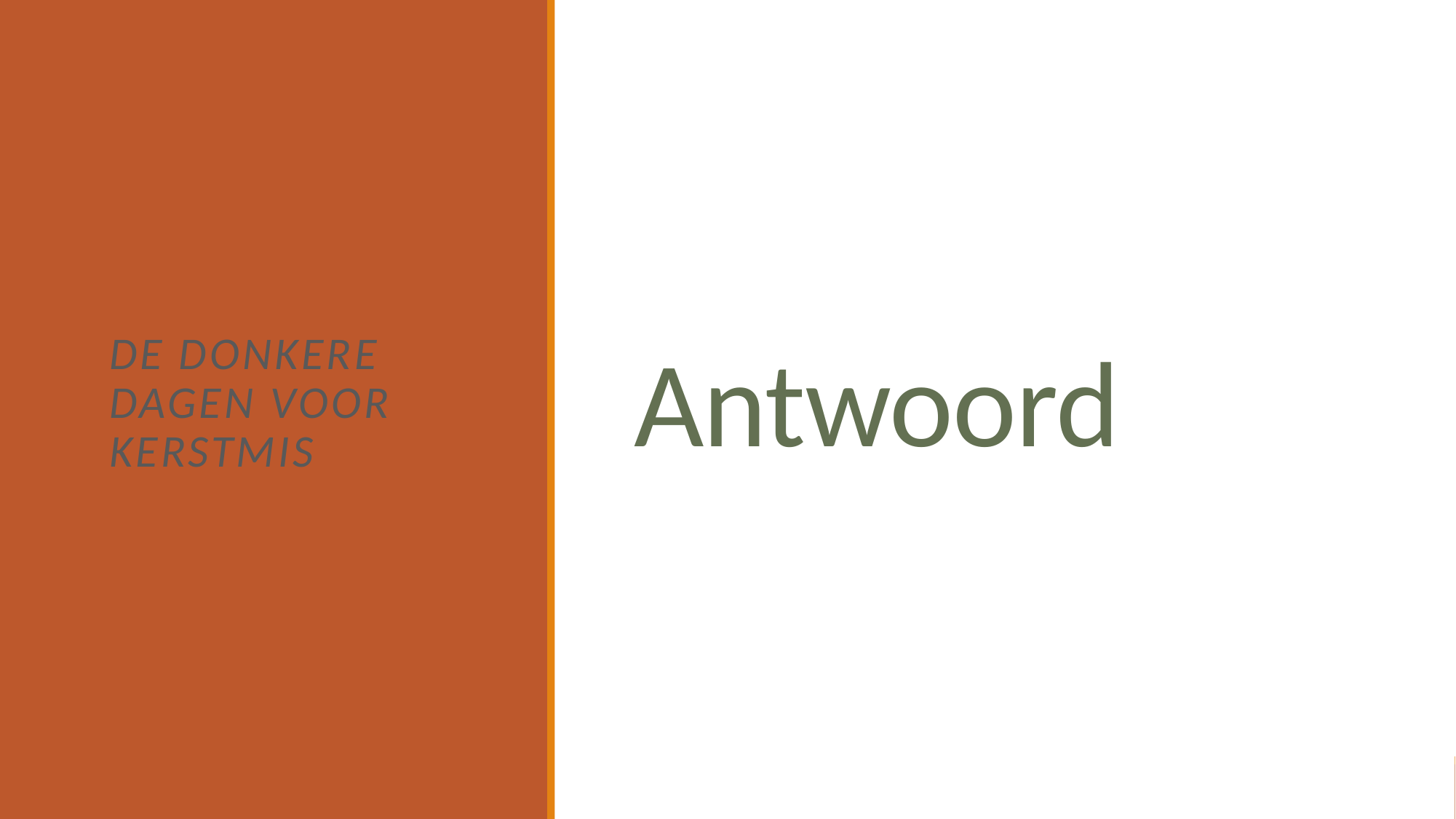

# Antwoord
De donkere dagen voor Kerstmis